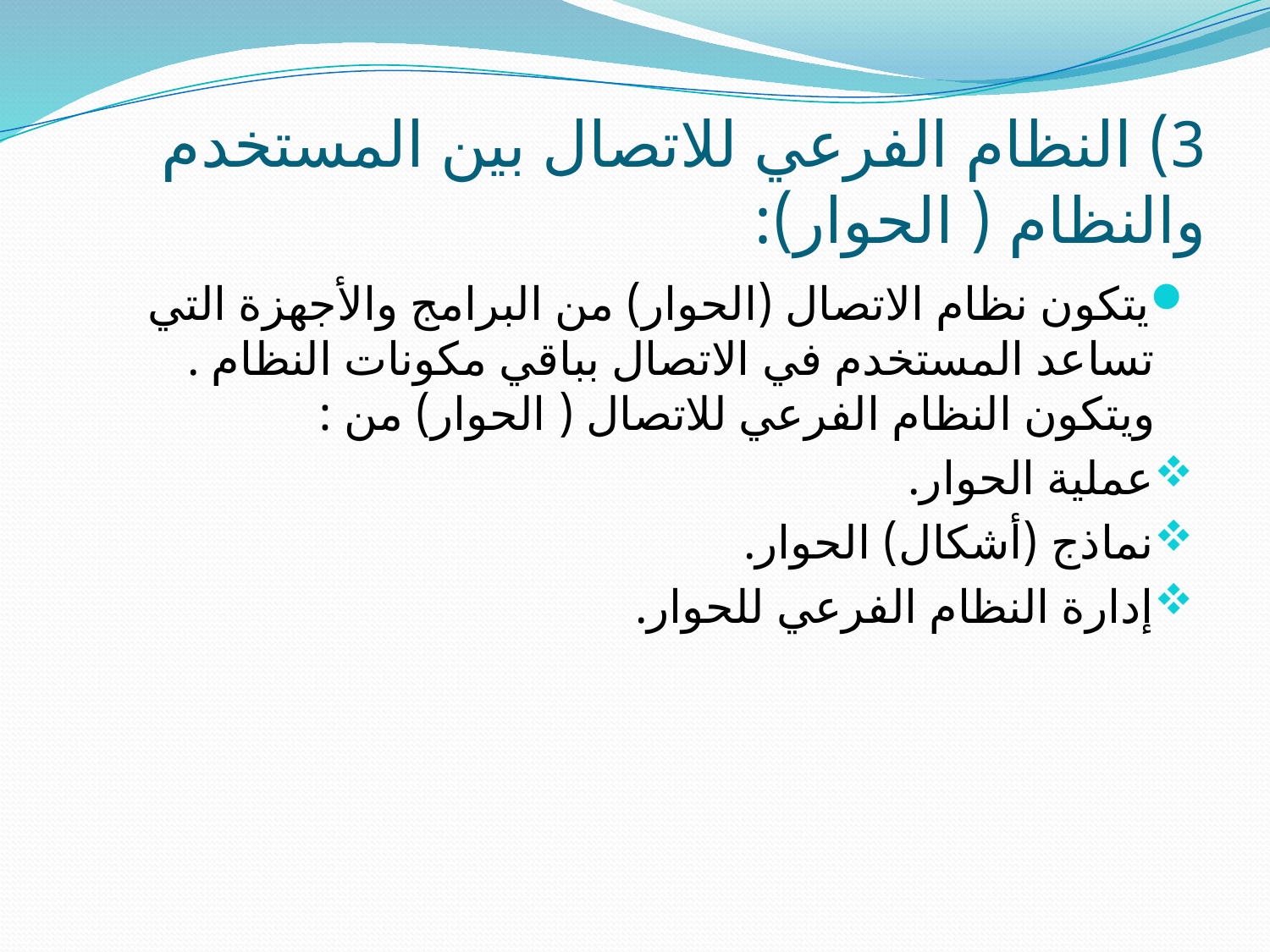

# 3) النظام الفرعي للاتصال بين المستخدم والنظام ( الحوار):
يتكون نظام الاتصال (الحوار) من البرامج والأجهزة التي تساعد المستخدم في الاتصال بباقي مكونات النظام . ويتكون النظام الفرعي للاتصال ( الحوار) من :
عملية الحوار.
نماذج (أشكال) الحوار.
إدارة النظام الفرعي للحوار.